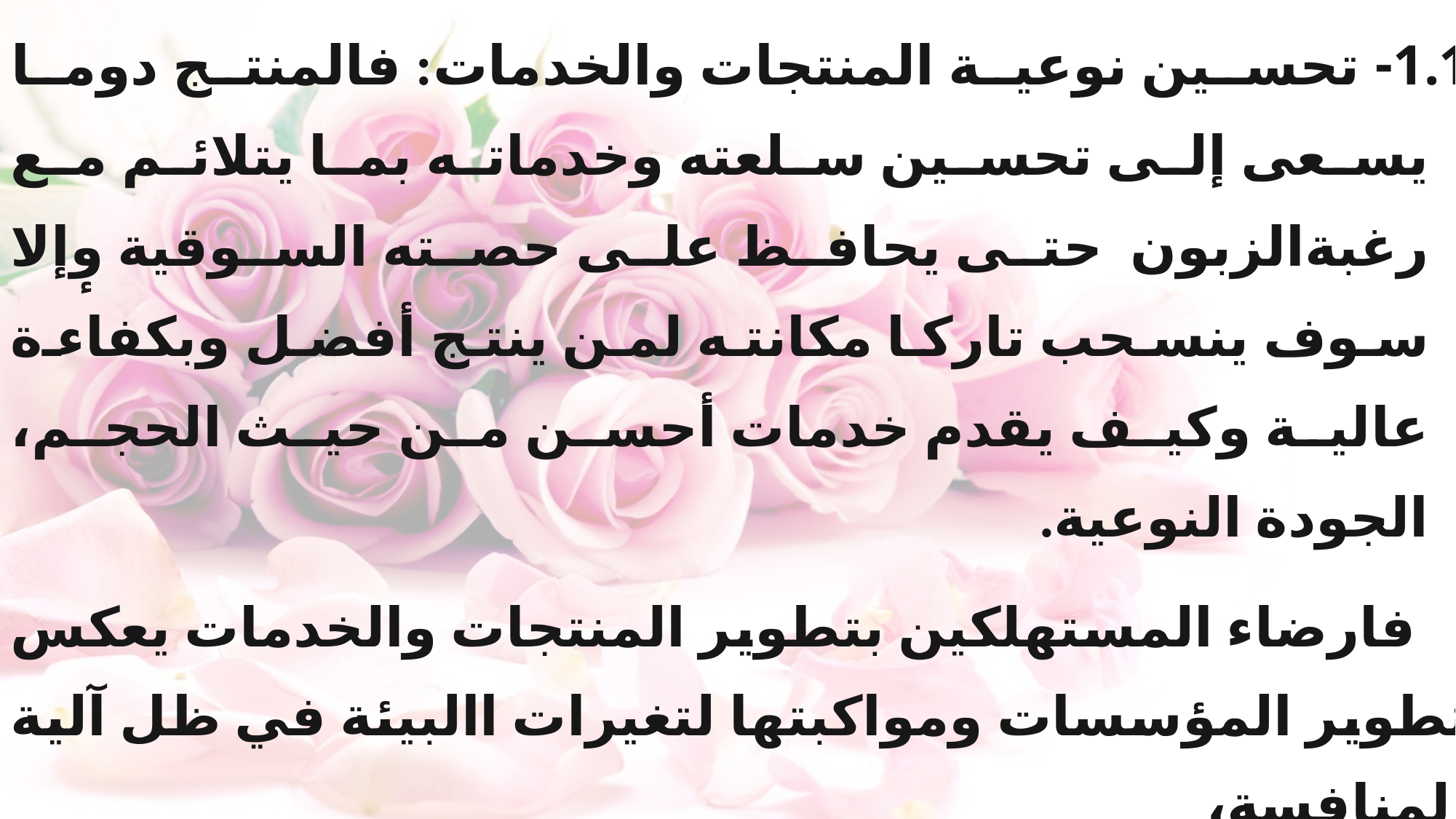

1- تحسين نوعية المنتجات والخدمات: فالمنتج دوما يسعى إلى تحسين سلعته وخدماته بما يتلائم مع رغبةالزبون  حتى يحافظ على حصته السوقية وٕإلا سوف ينسحب تاركا مكانته لمن ينتج أفضل وبكفاءة عالية وكيف يقدم خدمات أحسن من حيث الحجم، الجودة النوعية.
فارضاء المستهلكين بتطوير المنتجات والخدمات يعكس تطوير المؤسسات ومواكبتها لتغيرات االبيئة في ظل آلية المنافسة،
2- تخفيض التكاليف: إن مؤشر التكاليف يعتبر من أهم المعايير لقياس ربحية الشركات الصناعية ، فتخفيض التكاليف إلى أدنى مستوى يتيح للشركة فرصة تحقيق نتائج جيدة .،وزيادة الحصة السوقية والاستمرار والنمو